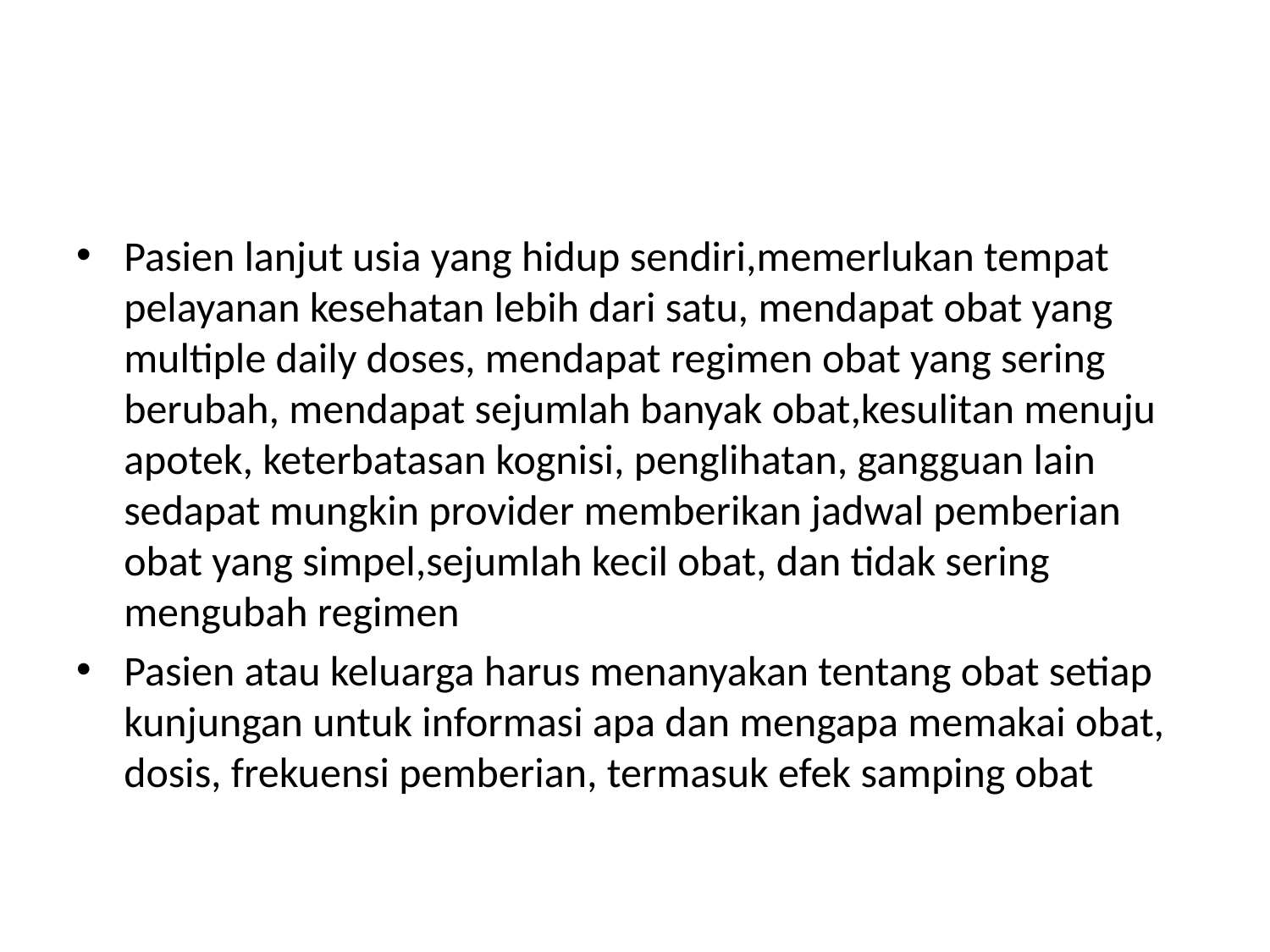

#
Pasien lanjut usia yang hidup sendiri,memerlukan tempat pelayanan kesehatan lebih dari satu, mendapat obat yang multiple daily doses, mendapat regimen obat yang sering berubah, mendapat sejumlah banyak obat,kesulitan menuju apotek, keterbatasan kognisi, penglihatan, gangguan lain  sedapat mungkin provider memberikan jadwal pemberian obat yang simpel,sejumlah kecil obat, dan tidak sering mengubah regimen
Pasien atau keluarga harus menanyakan tentang obat setiap kunjungan untuk informasi apa dan mengapa memakai obat, dosis, frekuensi pemberian, termasuk efek samping obat